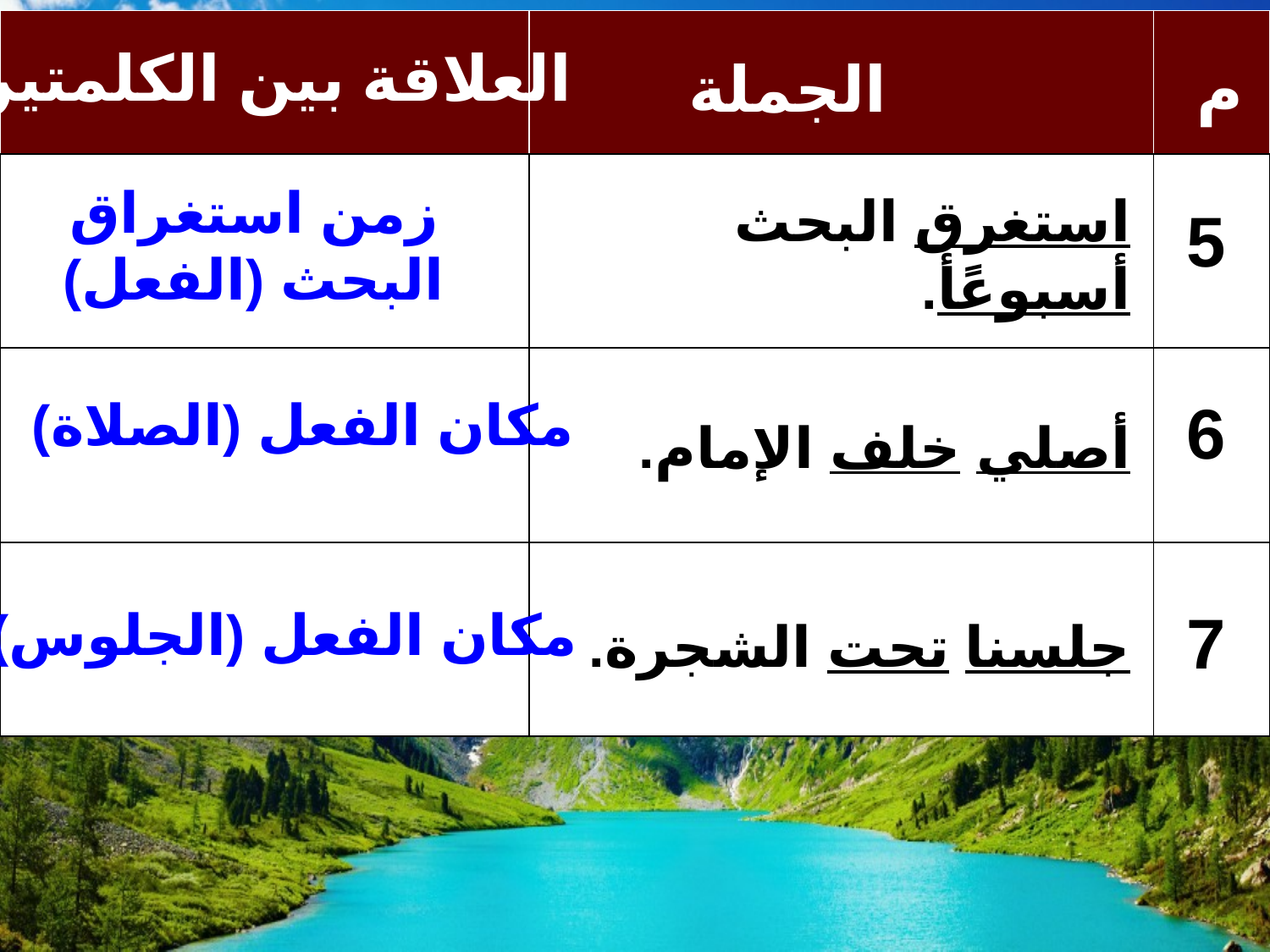

|  |  |  |
| --- | --- | --- |
|  |  |  |
|  |  |  |
|  |  |  |
العلاقة بين الكلمتين
الجملة
م
زمن استغراق البحث (الفعل)
5
استغرق البحث أسبوعًأ.
مكان الفعل (الصلاة)
6
أصلي خلف الإمام.
مكان الفعل (الجلوس)
7
جلسنا تحت الشجرة.